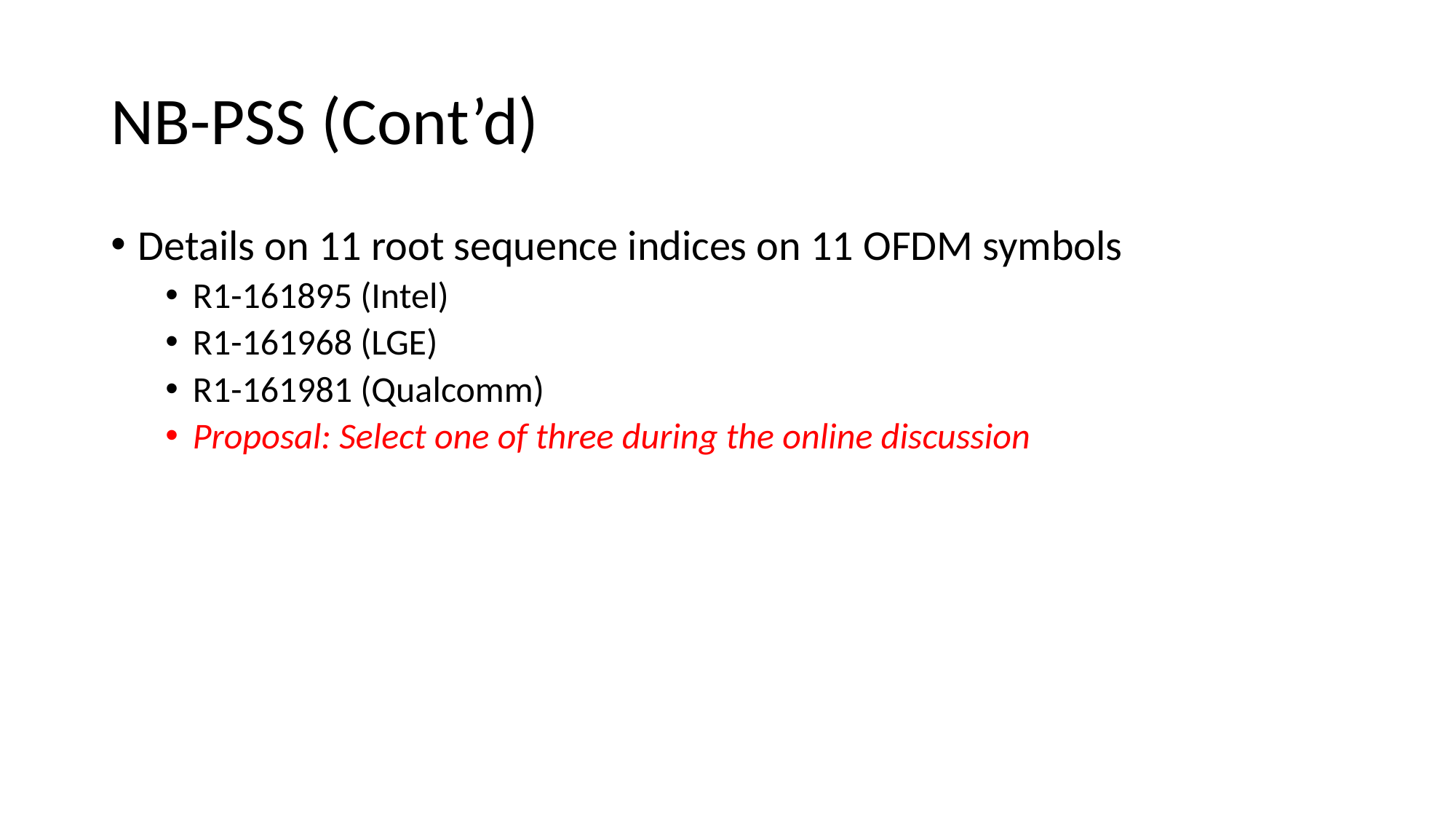

# NB-PSS (Cont’d)
Details on 11 root sequence indices on 11 OFDM symbols
R1-161895 (Intel)
R1-161968 (LGE)
R1-161981 (Qualcomm)
Proposal: Select one of three during the online discussion